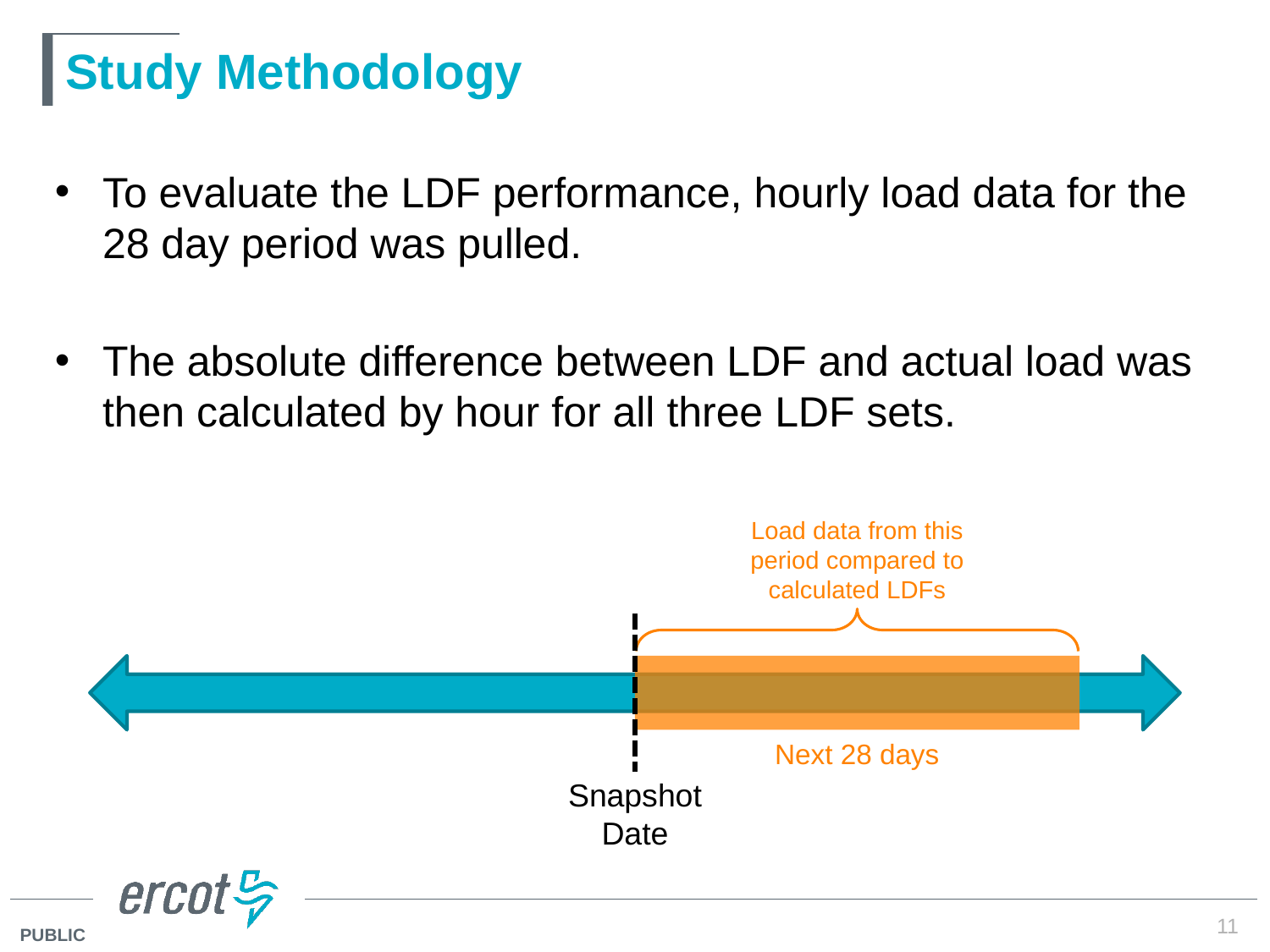

# Study Methodology
To evaluate the LDF performance, hourly load data for the 28 day period was pulled.

The absolute difference between LDF and actual load was then calculated by hour for all three LDF sets.

Load data from this period compared to calculated LDFs

Next 28 days
Snapshot Date
11